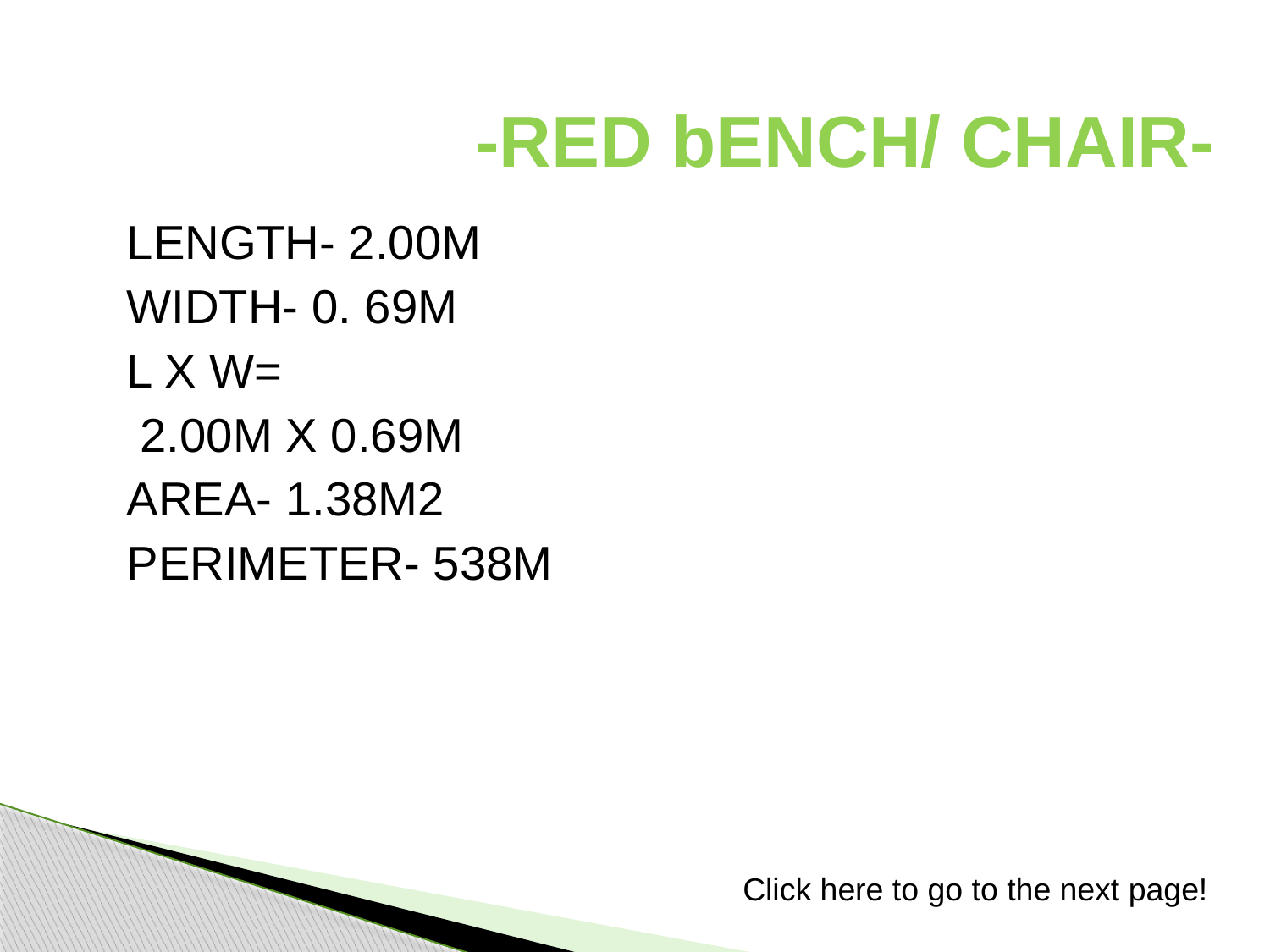

#
-RED bENCH/ CHAIR-
	LENGTH- 2.00M
	WIDTH- 0. 69M
	L X W=
	 2.00M X 0.69M
	AREA- 1.38M2
	PERIMETER- 538M
Click here to go to the next page!